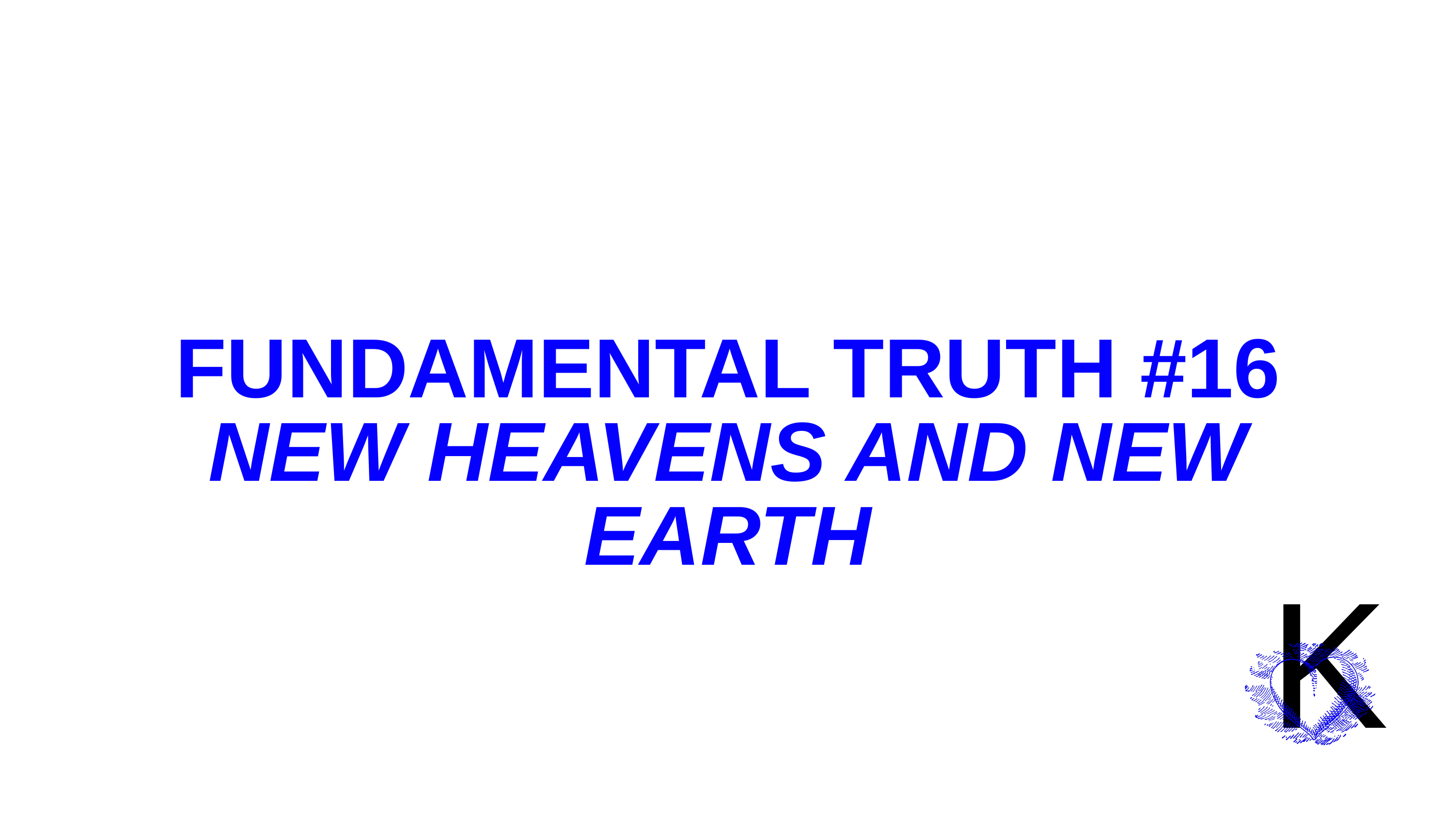

FUNDAMENTAL TRUTH #16
NEW HEAVENS AND NEW EARTH
K